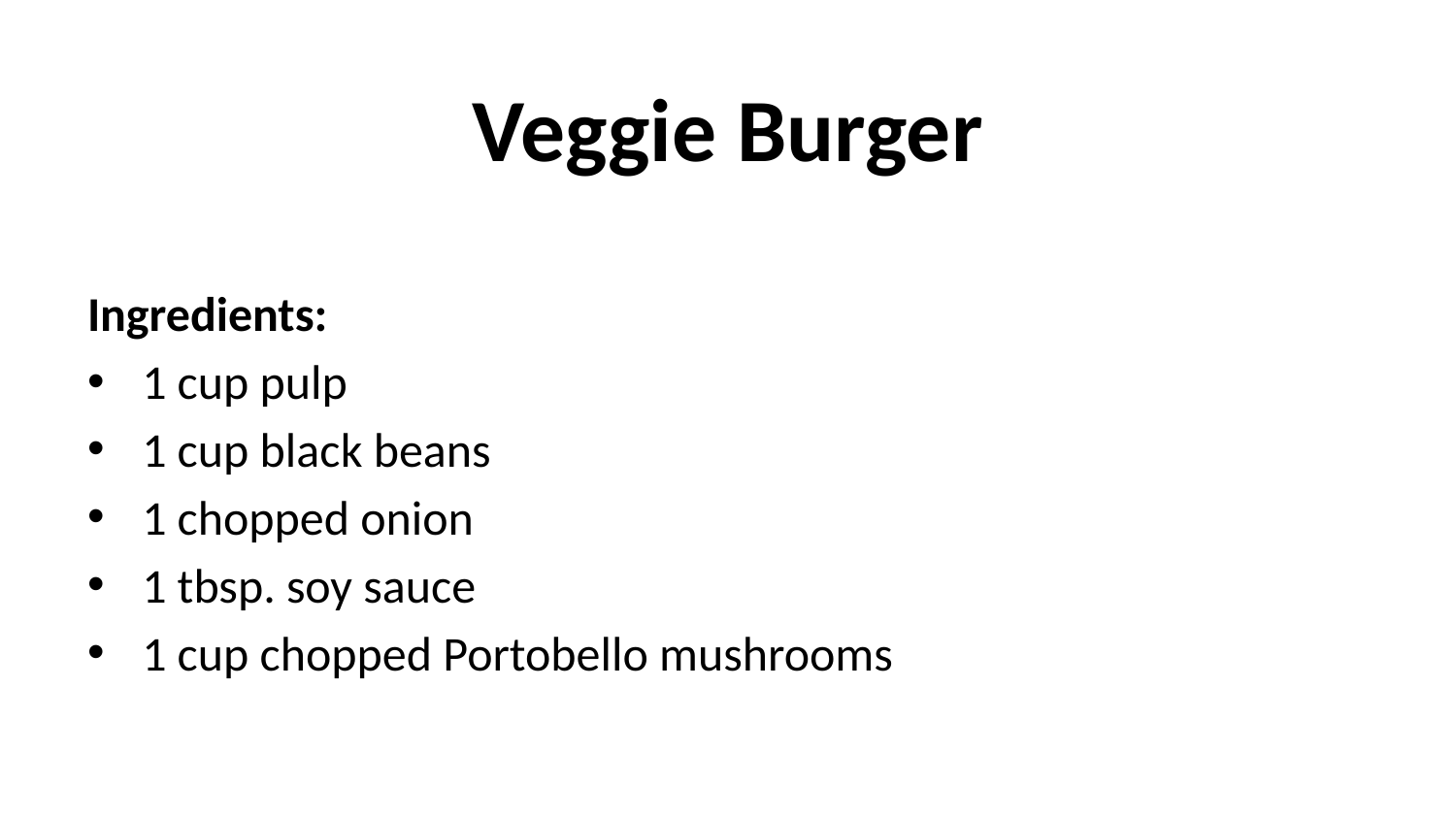

# Veggie Burger
Ingredients:
1 cup pulp
1 cup black beans
1 chopped onion
1 tbsp. soy sauce
1 cup chopped Portobello mushrooms